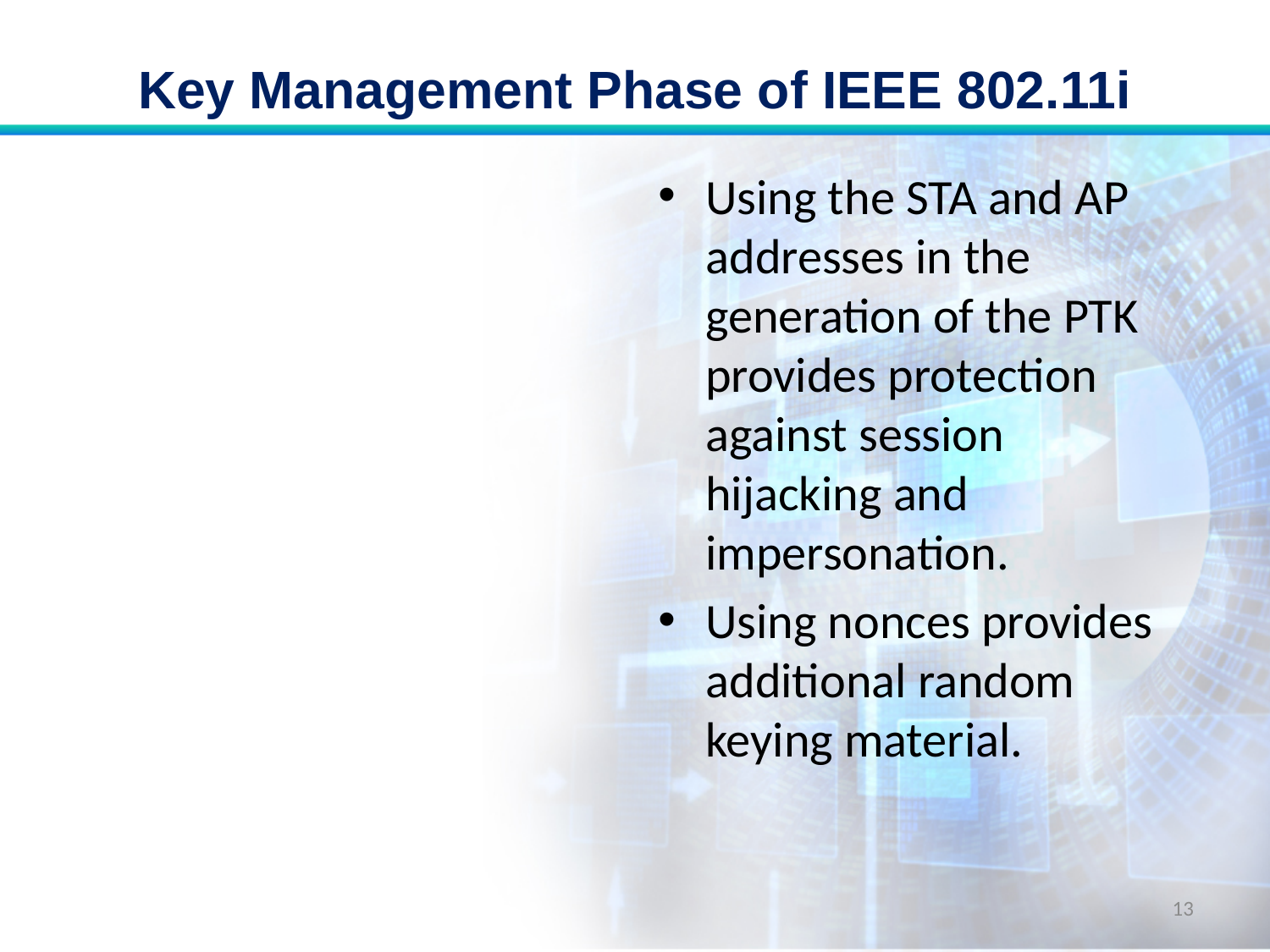

# Key Management Phase of IEEE 802.11i
Using the STA and AP addresses in the generation of the PTK provides protection against session hijacking and impersonation.
Using nonces provides additional random keying material.
13